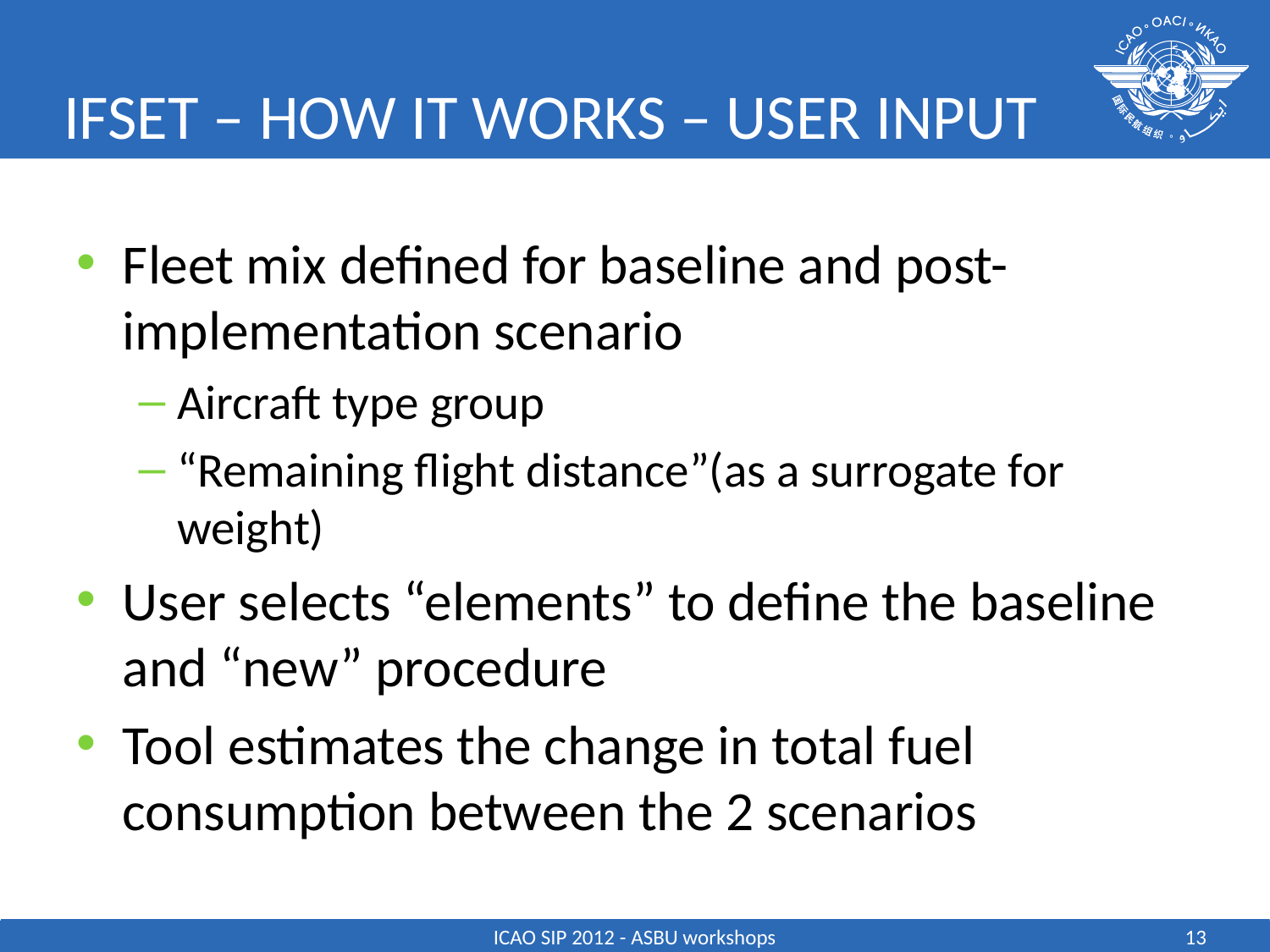

# IFSET – HOW IT WORKS – USER INPUT
Fleet mix defined for baseline and post-implementation scenario
Aircraft type group
“Remaining flight distance”(as a surrogate for weight)
User selects “elements” to define the baseline and “new” procedure
Tool estimates the change in total fuel consumption between the 2 scenarios

ICAO SIP 2012 - ASBU workshops
13